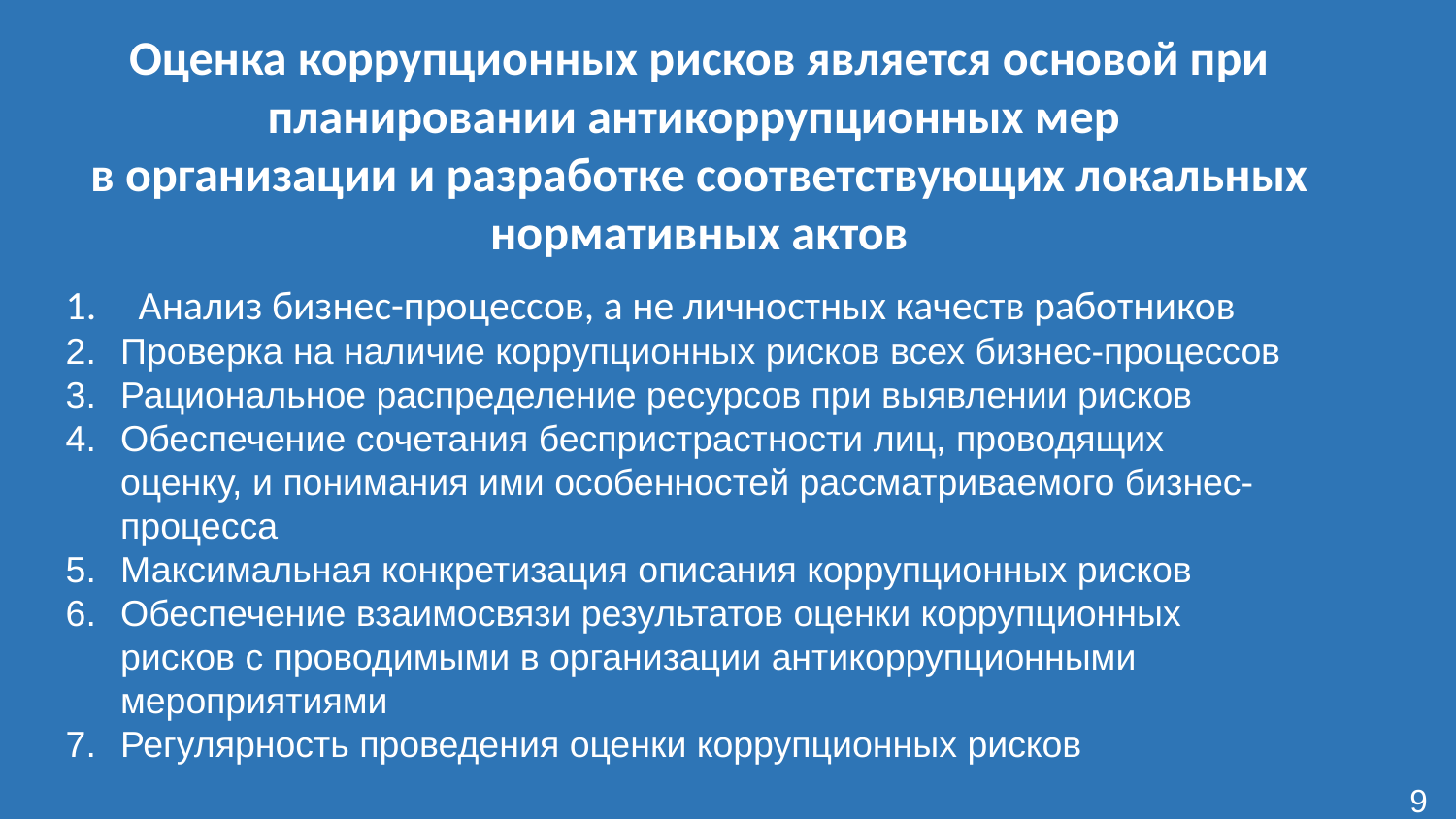

Оценка коррупционных рисков является основой при планировании антикоррупционных мер
в организации и разработке соответствующих локальных нормативных актов
Анализ бизнес-процессов, а не личностных качеств работников
Проверка на наличие коррупционных рисков всех бизнес-процессов
Рациональное распределение ресурсов при выявлении рисков
Обеспечение сочетания беспристрастности лиц, проводящих оценку, и понимания ими особенностей рассматриваемого бизнес-процесса
Максимальная конкретизация описания коррупционных рисков
Обеспечение взаимосвязи результатов оценки коррупционных рисков с проводимыми в организации антикоррупционными мероприятиями
Регулярность проведения оценки коррупционных рисков

9